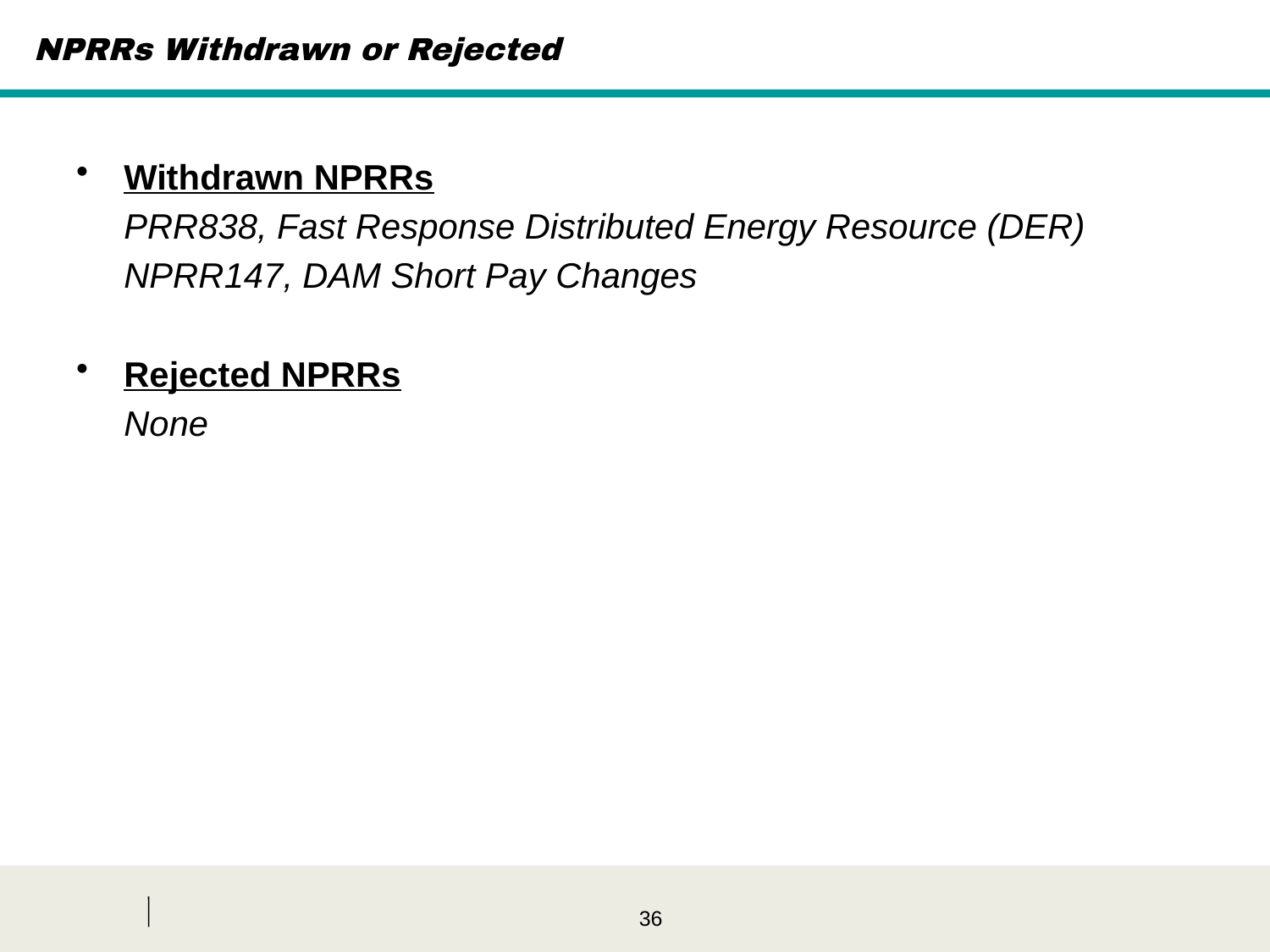

# NPRRs Withdrawn or Rejected
Withdrawn NPRRs
	PRR838, Fast Response Distributed Energy Resource (DER)
	NPRR147, DAM Short Pay Changes

Rejected NPRRs
	None